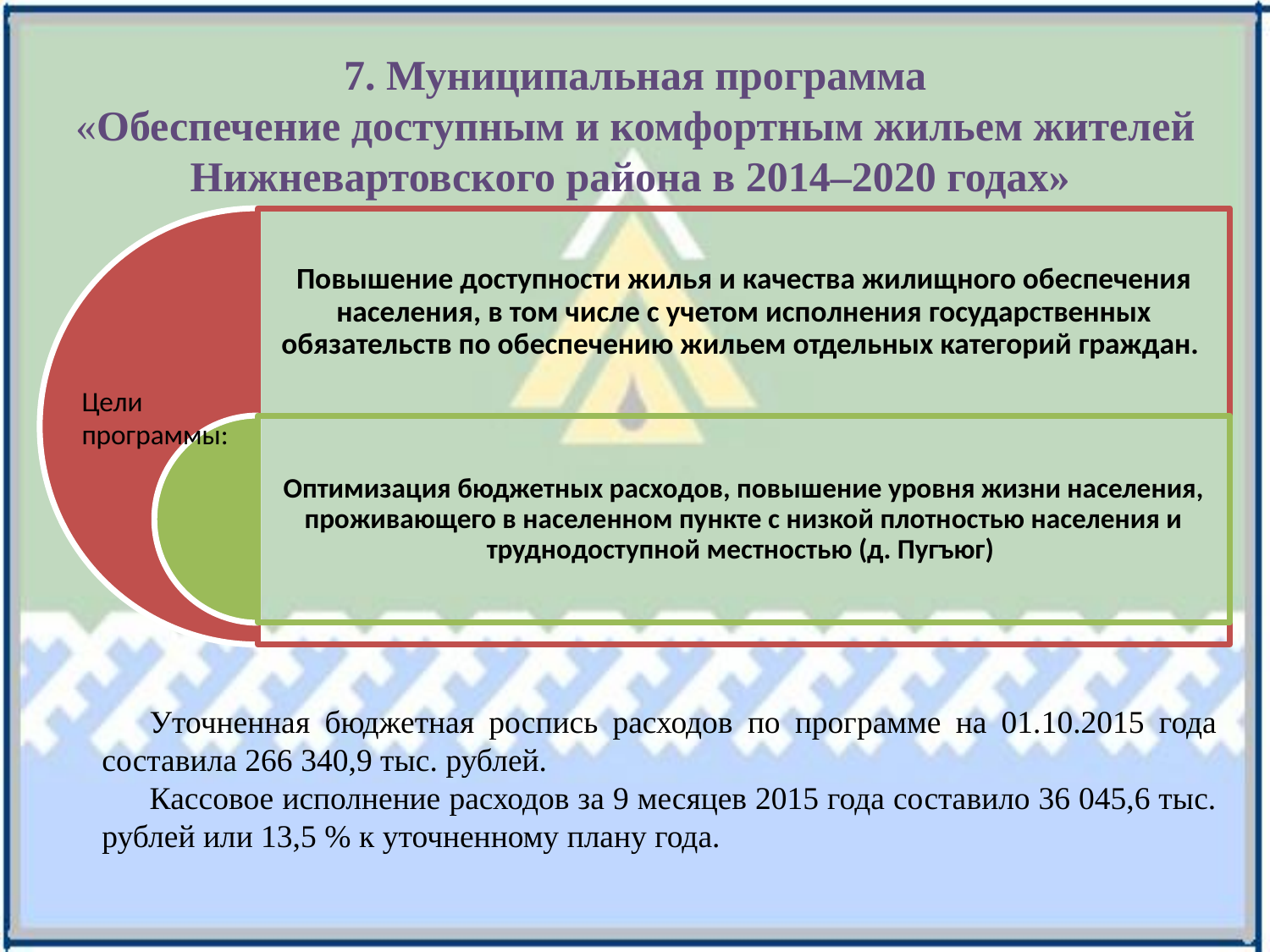

7. Муниципальная программа
«Обеспечение доступным и комфортным жильем жителей Нижневартовского района в 2014–2020 годах»
Повышение доступности жилья и качества жилищного обеспечения населения, в том числе с учетом исполнения государственных обязательств по обеспечению жильем отдельных категорий граждан.
Оптимизация бюджетных расходов, повышение уровня жизни населения, проживающего в населенном пункте с низкой плотностью населения и труднодоступной местностью (д. Пугъюг)
Цели программы:
Уточненная бюджетная роспись расходов по программе на 01.10.2015 года составила 266 340,9 тыс. рублей.
Кассовое исполнение расходов за 9 месяцев 2015 года составило 36 045,6 тыс. рублей или 13,5 % к уточненному плану года.